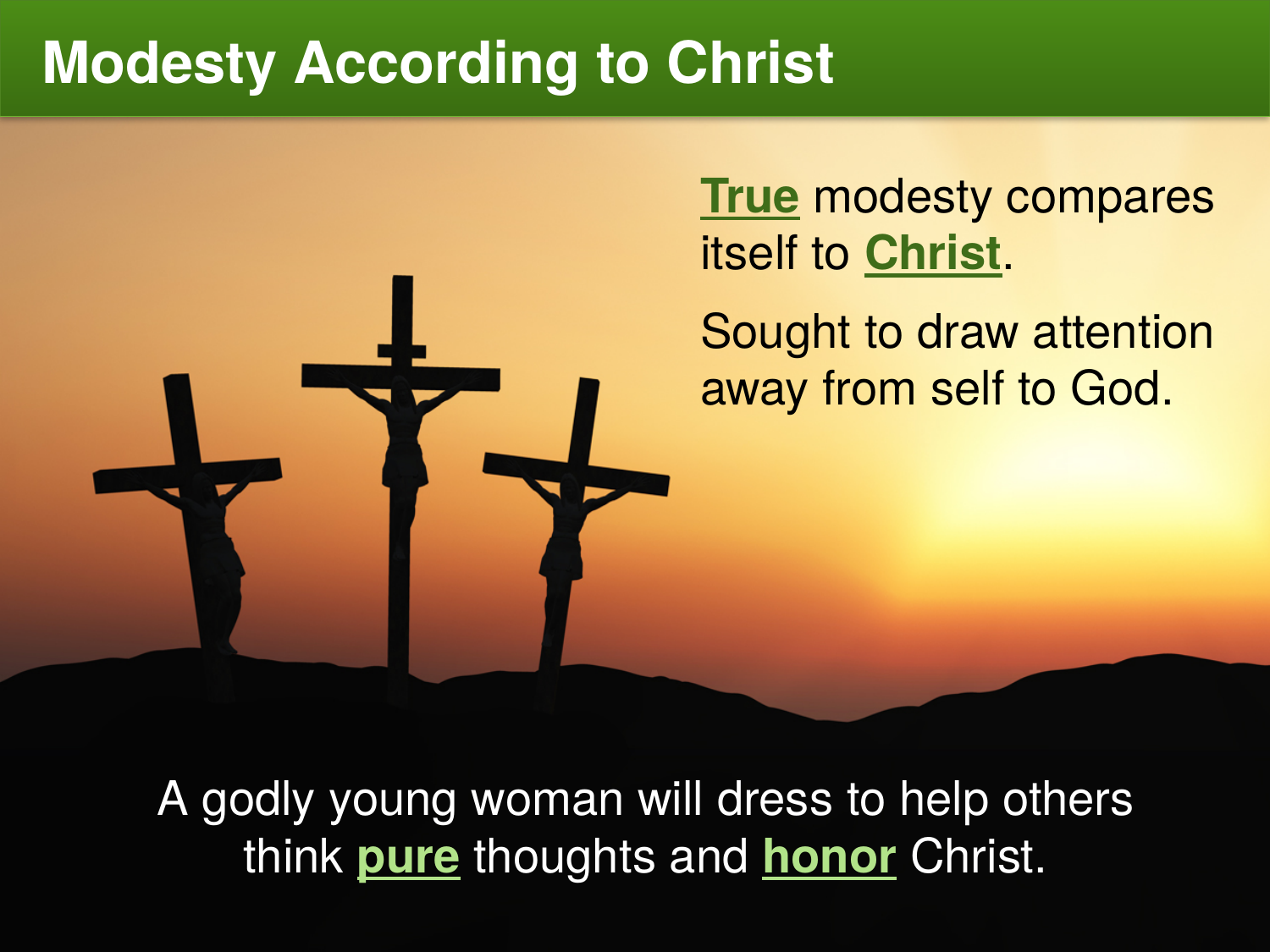

Modesty According to Christ

True modesty compares itself to Christ.
Sought to draw attention away from self to God.
A godly young woman will dress to help others think pure thoughts and honor Christ.